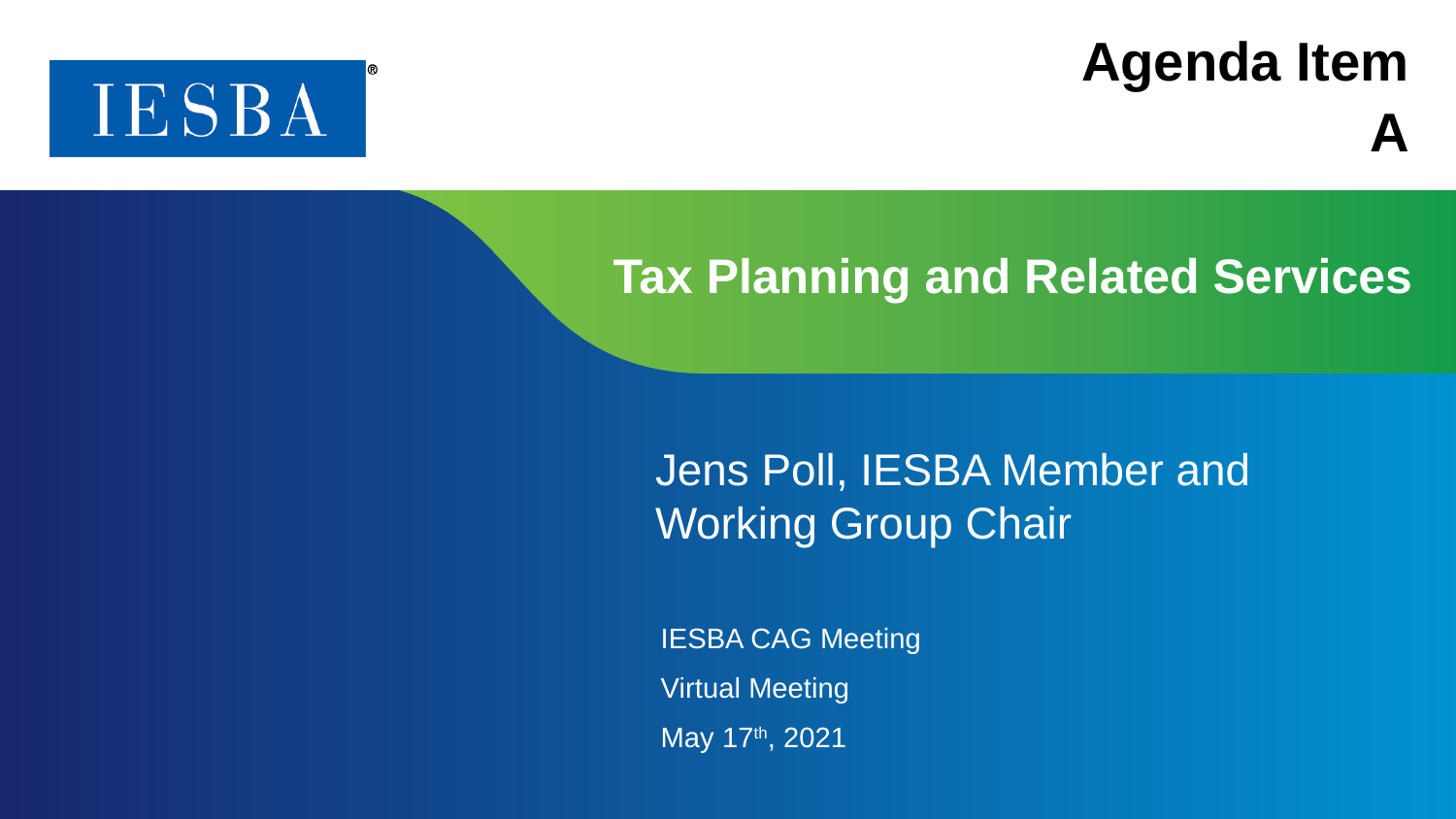

| Agenda Item A |
| --- |
# Tax Planning and Related Services
Jens Poll, IESBA Member and Working Group Chair
IESBA CAG Meeting
Virtual Meeting
May 17th, 2021